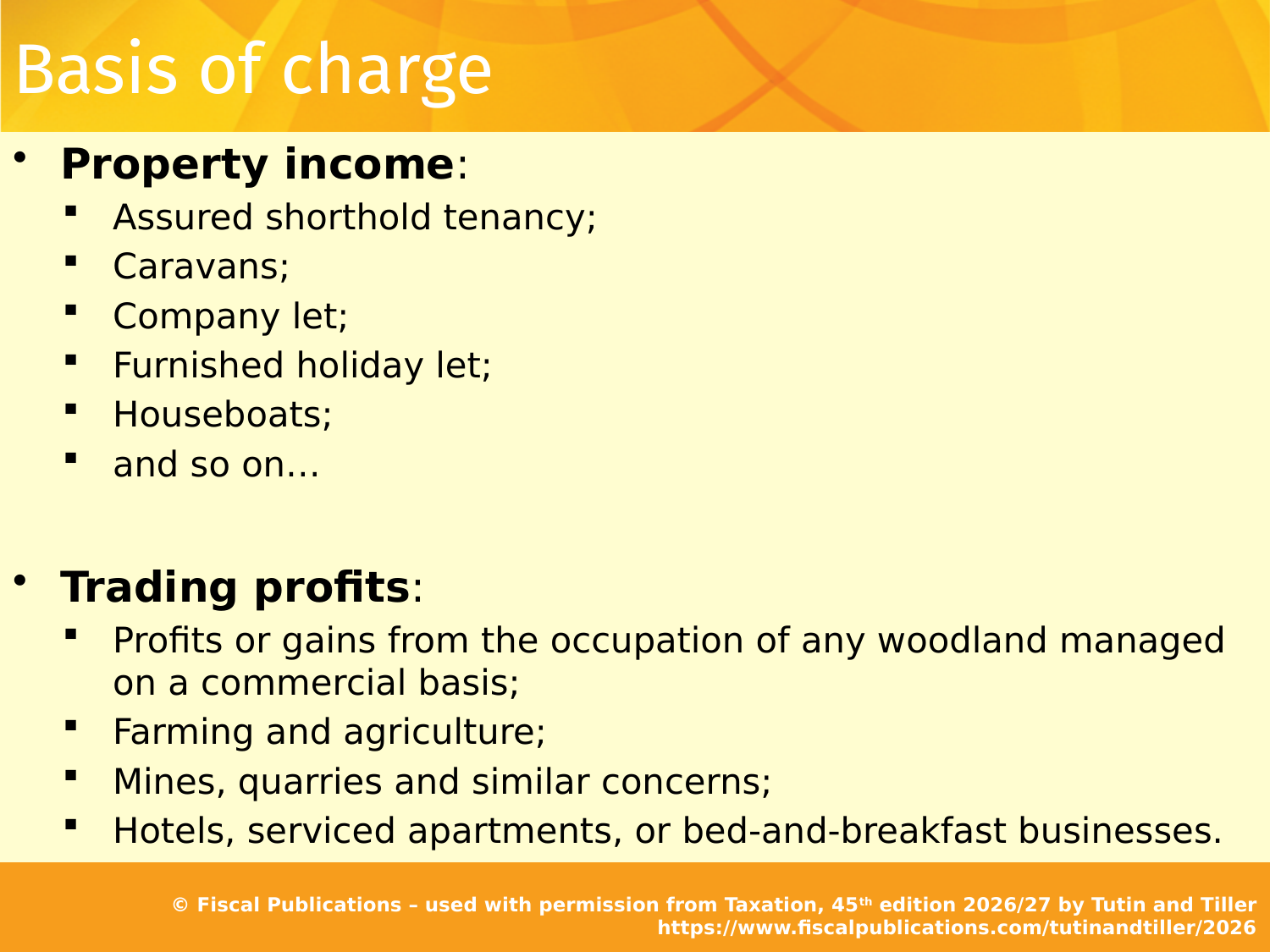

# Basis of charge
Property income:
Assured shorthold tenancy;
Caravans;
Company let;
Furnished holiday let;
Houseboats;
and so on…

Trading profits:
Profits or gains from the occupation of any woodland managed on a commercial basis;
Farming and agriculture;
Mines, quarries and similar concerns;
Hotels, serviced apartments, or bed-and-breakfast businesses.